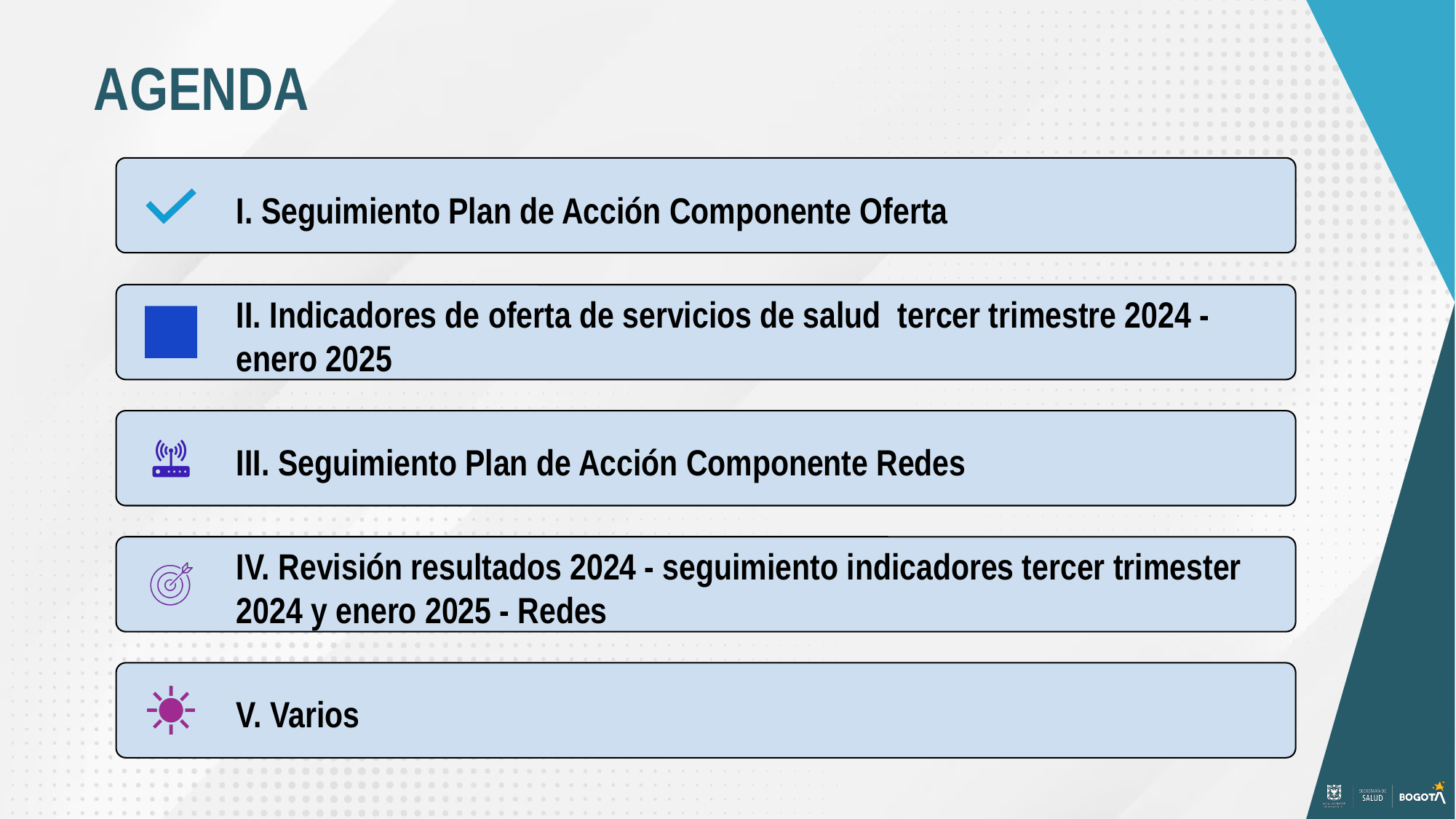

AGENDA
I. Seguimiento Plan de Acción Componente Oferta
II. Indicadores de oferta de servicios de salud  tercer trimestre 2024 - enero 2025
III. Seguimiento Plan de Acción Componente Redes
IV. Revisión resultados 2024 - seguimiento indicadores tercer trimester 2024 y enero 2025 - Redes
V. Varios